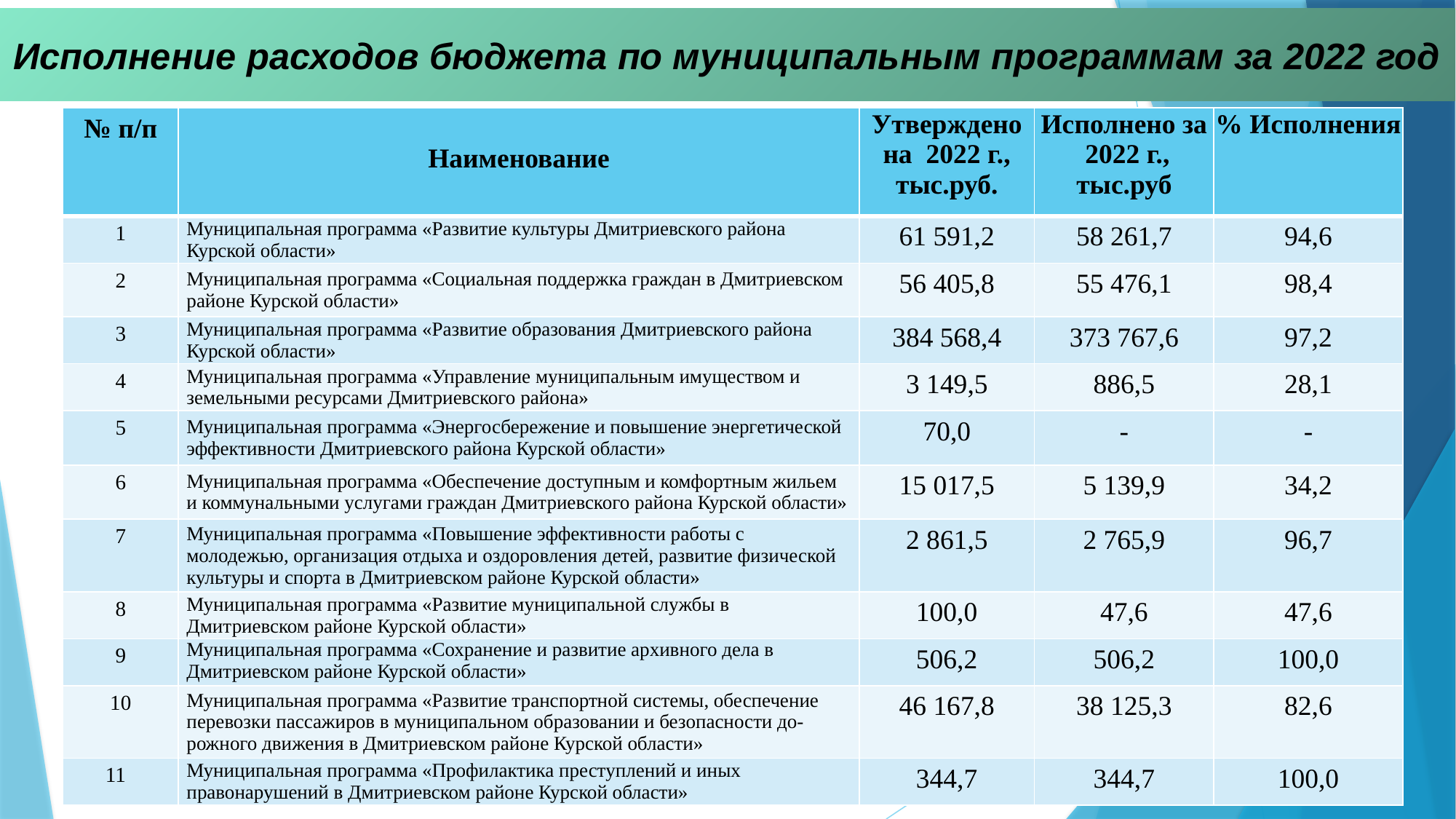

Исполнение расходов бюджета по муниципальным программам за 2022 год
| № п/п | Наименование | Утверждено на 2022 г., тыс.руб. | Исполнено за 2022 г., тыс.руб | % Исполнения |
| --- | --- | --- | --- | --- |
| 1 | Муниципальная программа «Развитие культуры Дмитриевского района Курской области» | 61 591,2 | 58 261,7 | 94,6 |
| 2 | Муниципальная программа «Социальная поддержка граждан в Дмитриевском районе Курской области» | 56 405,8 | 55 476,1 | 98,4 |
| 3 | Муниципальная программа «Развитие образования Дмитриевского района Курской области» | 384 568,4 | 373 767,6 | 97,2 |
| 4 | Муниципальная программа «Управление муниципальным имуществом и земельными ресурсами Дмитриевского района» | 3 149,5 | 886,5 | 28,1 |
| 5 | Муниципальная программа «Энергосбережение и повышение энергетической эффективности Дмитриевского района Курской области» | 70,0 | - | - |
| 6 | Муниципальная программа «Обеспечение доступным и комфортным жильем и коммунальными услугами граждан Дмитриевского района Курской области» | 15 017,5 | 5 139,9 | 34,2 |
| 7 | Муниципальная программа «Повышение эффективности работы с молодежью, организация отдыха и оздоровления детей, развитие физической культуры и спорта в Дмитриевском районе Курской области» | 2 861,5 | 2 765,9 | 96,7 |
| 8 | Муниципальная программа «Развитие муниципальной службы в Дмитриевском районе Курской области» | 100,0 | 47,6 | 47,6 |
| 9 | Муниципальная программа «Сохранение и развитие архивного дела в Дмитриевском районе Курской области» | 506,2 | 506,2 | 100,0 |
| 10 | Муниципальная программа «Развитие транспортной системы, обеспечение перевозки пассажиров в муниципальном образовании и безопасности до-рожного движения в Дмитриевском районе Курской области» | 46 167,8 | 38 125,3 | 82,6 |
| 11 | Муниципальная программа «Профилактика преступлений и иных правонарушений в Дмитриевском районе Курской области» | 344,7 | 344,7 | 100,0 |